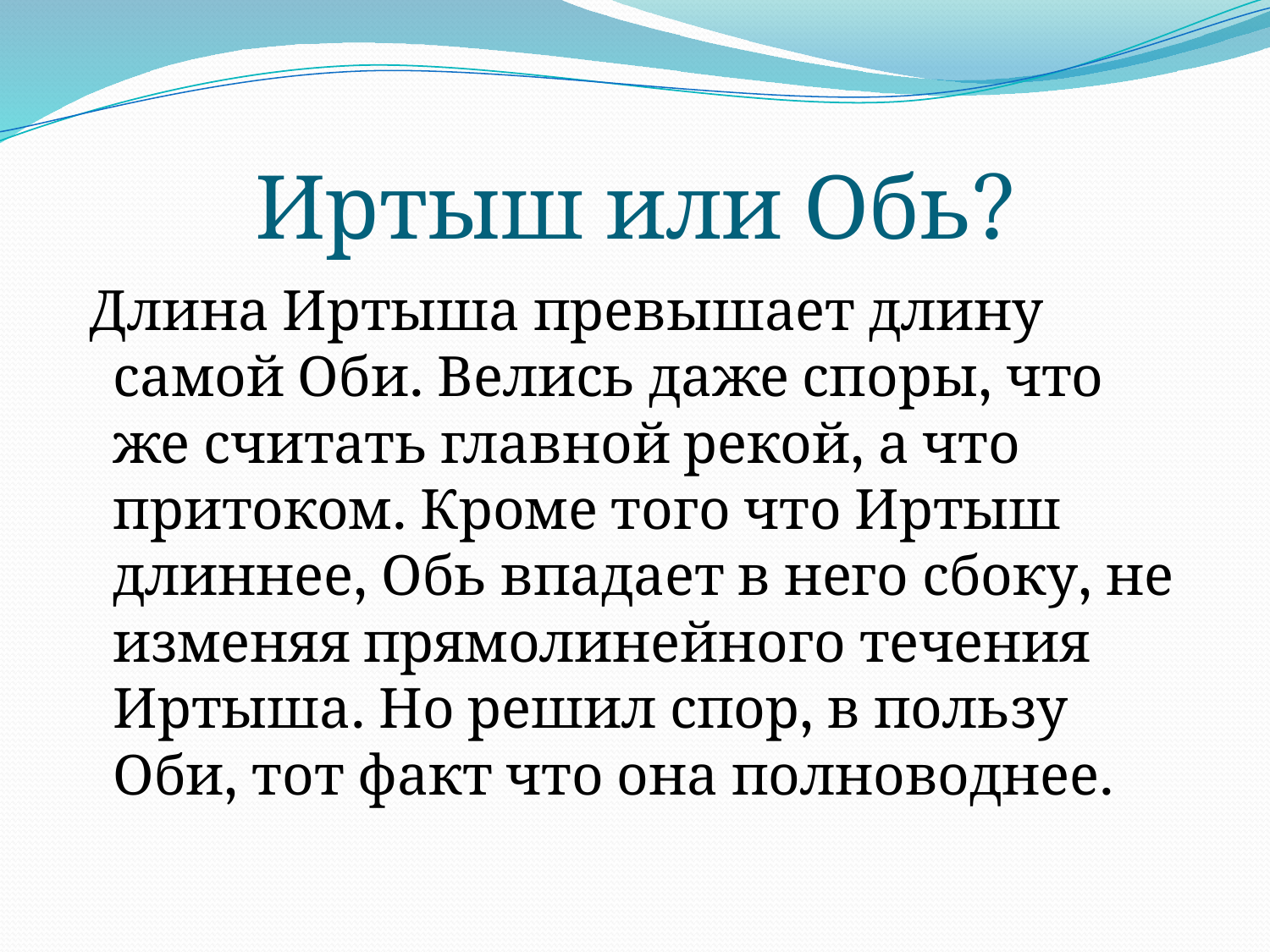

# Иртыш или Обь?
 Длина Иртыша превышает длину самой Оби. Велись даже споры, что же считать главной рекой, а что притоком. Кроме того что Иртыш длиннее, Обь впадает в него сбоку, не изменяя прямолинейного течения Иртыша. Но решил спор, в пользу Оби, тот факт что она полноводнее.